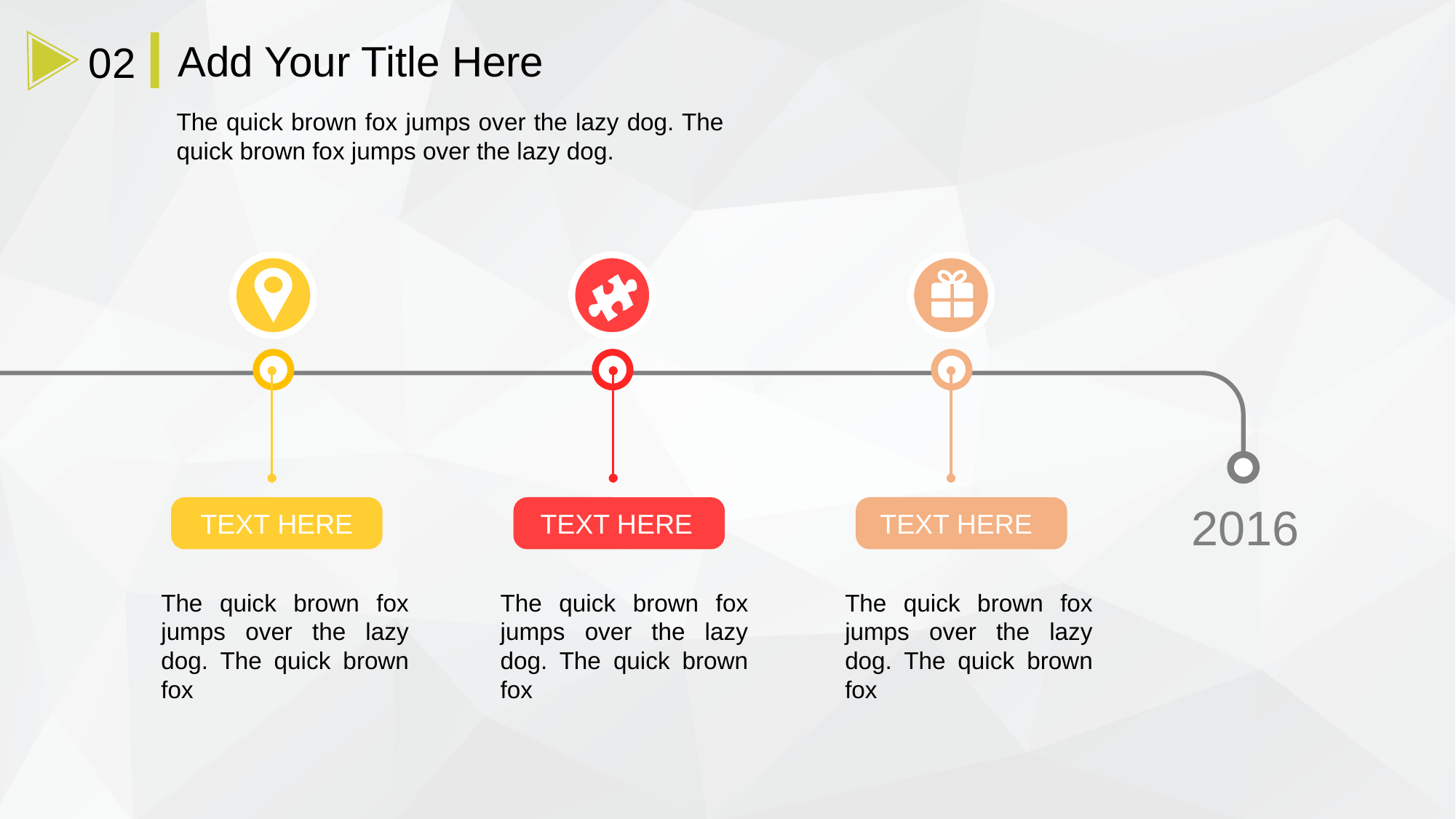

Add Your Title Here
02

The quick brown fox jumps over the lazy dog. The quick brown fox jumps over the lazy dog.

2016

TEXT HERE

TEXT HERE

TEXT HERE
The quick brown fox jumps over the lazy dog. The quick brown fox
The quick brown fox jumps over the lazy dog. The quick brown fox
The quick brown fox jumps over the lazy dog. The quick brown fox